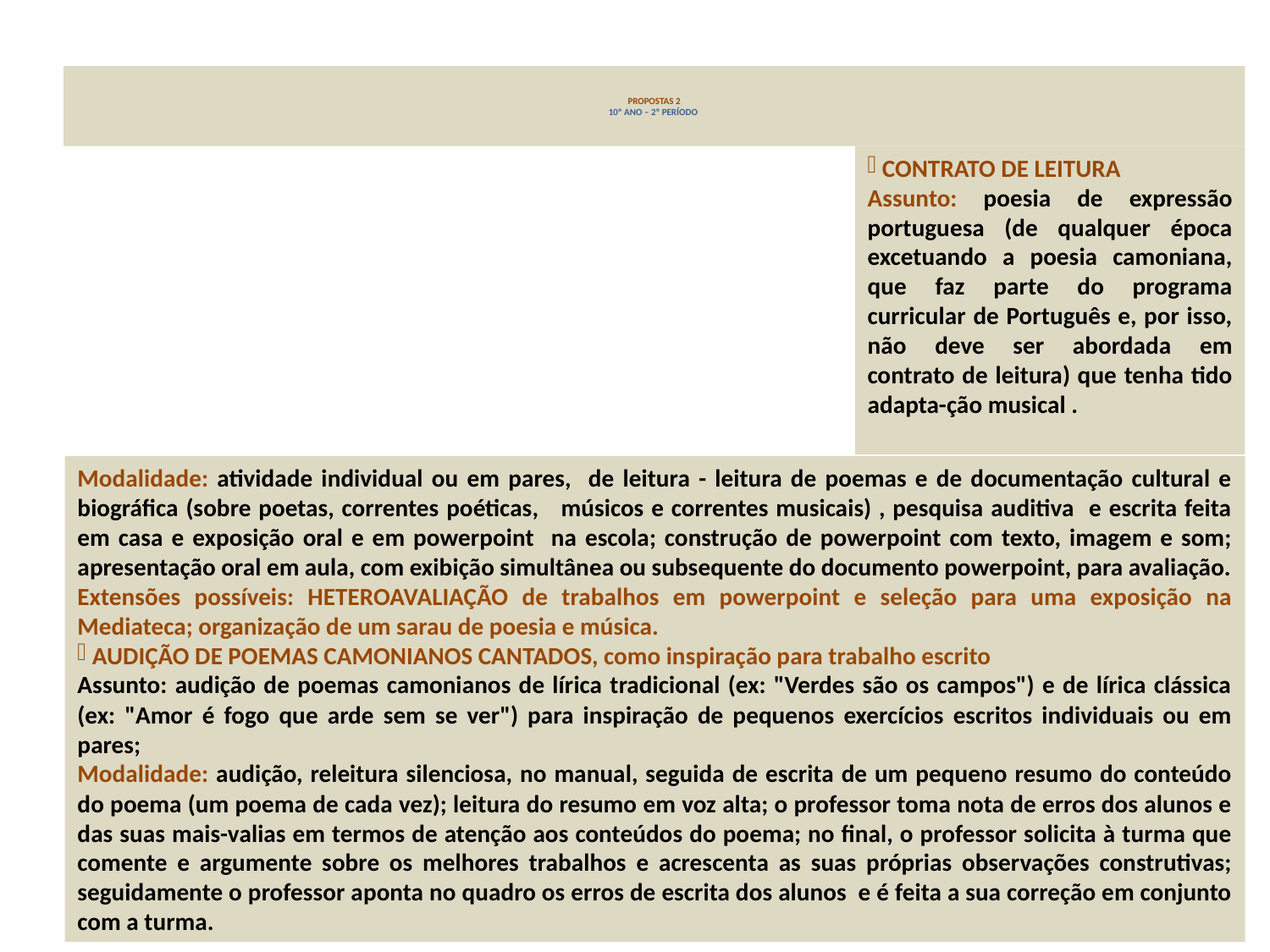

# PROPOSTAS 2 10º ANO – 2º PERÍODO
 CONTRATO DE LEITURA
Assunto: poesia de expressão portuguesa (de qualquer época excetuando a poesia camoniana, que faz parte do programa curricular de Português e, por isso, não deve ser abordada em contrato de leitura) que tenha tido adapta-ção musical .

Modalidade: atividade individual ou em pares,  de leitura - leitura de poemas e de documentação cultural e biográfica (sobre poetas, correntes poéticas,   músicos e correntes musicais) , pesquisa auditiva  e escrita feita em casa e exposição oral e em powerpoint  na escola; construção de powerpoint com texto, imagem e som; apresentação oral em aula, com exibição simultânea ou subsequente do documento powerpoint, para avaliação.
Extensões possíveis: HETEROAVALIAÇÃO de trabalhos em powerpoint e seleção para uma exposição na Mediateca; organização de um sarau de poesia e música.
 AUDIÇÃO DE POEMAS CAMONIANOS CANTADOS, como inspiração para trabalho escrito
Assunto: audição de poemas camonianos de lírica tradicional (ex: "Verdes são os campos") e de lírica clássica (ex: "Amor é fogo que arde sem se ver") para inspiração de pequenos exercícios escritos individuais ou em pares;
Modalidade: audição, releitura silenciosa, no manual, seguida de escrita de um pequeno resumo do conteúdo do poema (um poema de cada vez); leitura do resumo em voz alta; o professor toma nota de erros dos alunos e das suas mais-valias em termos de atenção aos conteúdos do poema; no final, o professor solicita à turma que comente e argumente sobre os melhores trabalhos e acrescenta as suas próprias observações construtivas; seguidamente o professor aponta no quadro os erros de escrita dos alunos  e é feita a sua correção em conjunto com a turma.